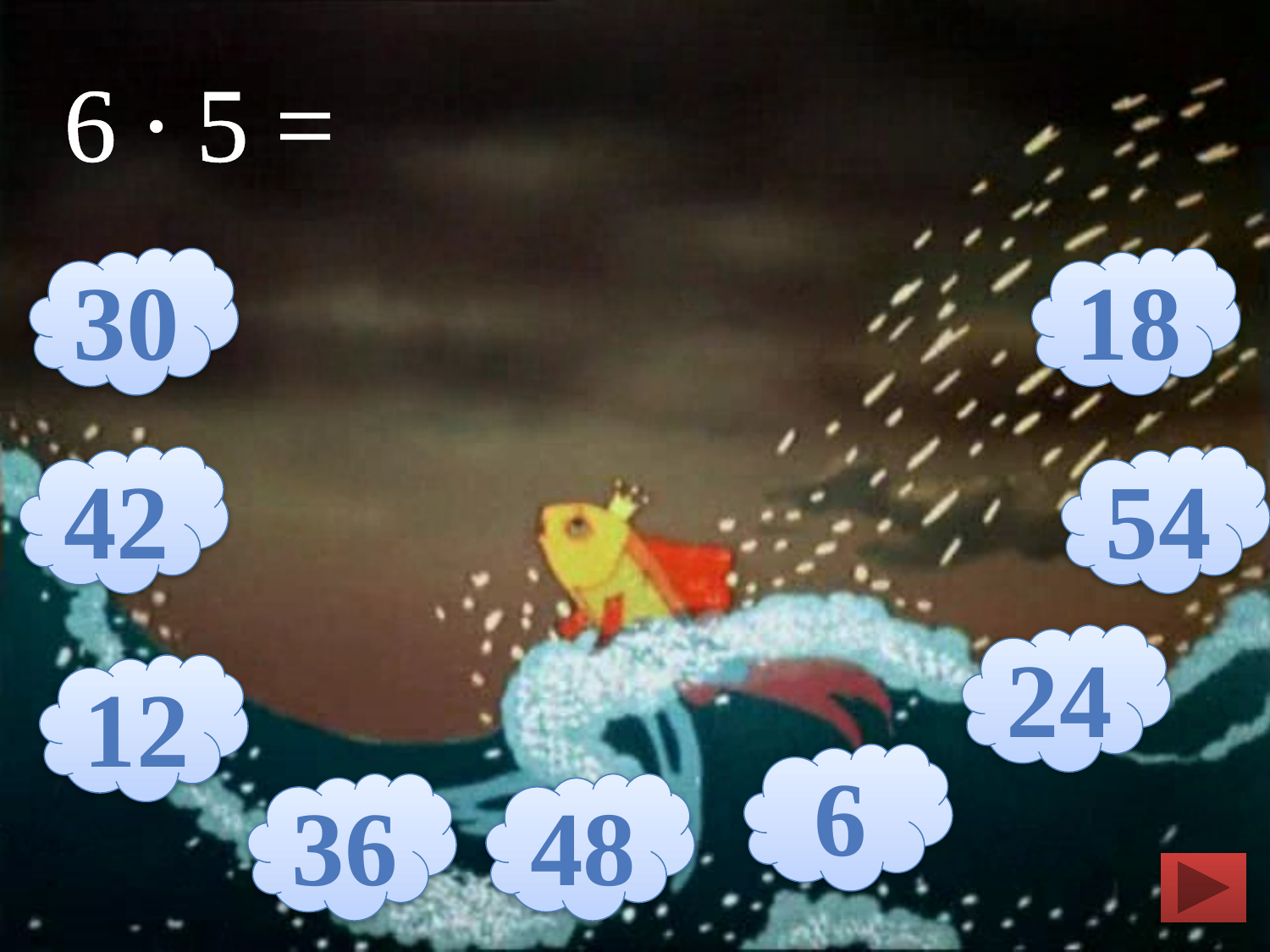

6 ∙ 5 =
30
18
42
54
24
12
6
36
48